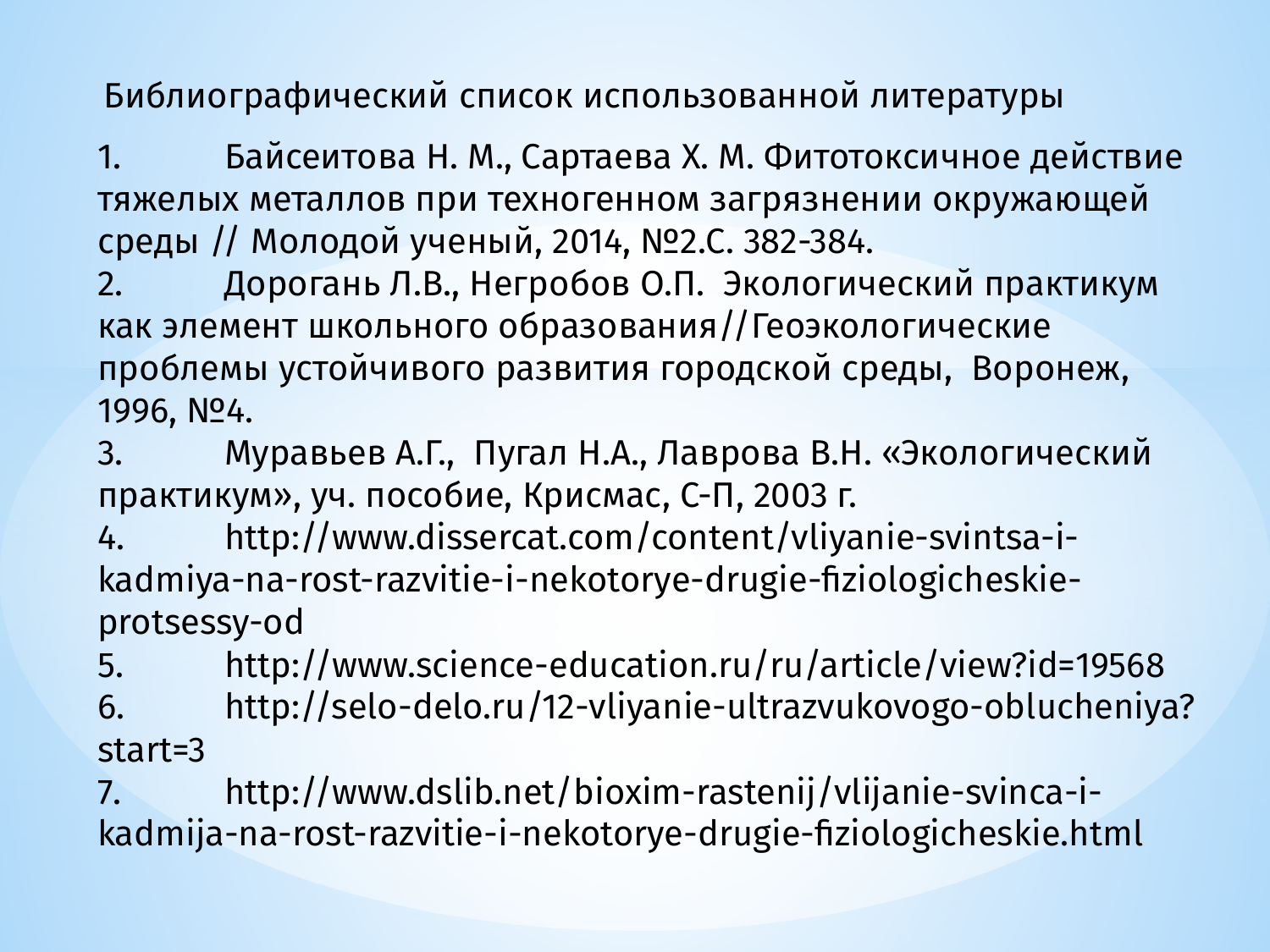

Библиографический список использованной литературы
1.	Байсеитова Н. М., Сартаева Х. М. Фитотоксичное действие тяжелых металлов при техногенном загрязнении окружающей среды // Молодой ученый, 2014, №2.С. 382-384.
2.	Дорогань Л.В., Негробов О.П.  Экологический практикум как элемент школьного образования//Геоэкологические проблемы устойчивого развития городской среды,  Воронеж, 1996, №4.
3.	Муравьев А.Г.,  Пугал Н.А., Лаврова В.Н. «Экологический практикум», уч. пособие, Крисмас, С-П, 2003 г.
4.	http://www.dissercat.com/content/vliyanie-svintsa-i-kadmiya-na-rost-razvitie-i-nekotorye-drugie-fiziologicheskie-protsessy-od
5.	http://www.science-education.ru/ru/article/view?id=19568
6.	http://selo-delo.ru/12-vliyanie-ultrazvukovogo-oblucheniya?start=3
7.	http://www.dslib.net/bioxim-rastenij/vlijanie-svinca-i-kadmija-na-rost-razvitie-i-nekotorye-drugie-fiziologicheskie.html